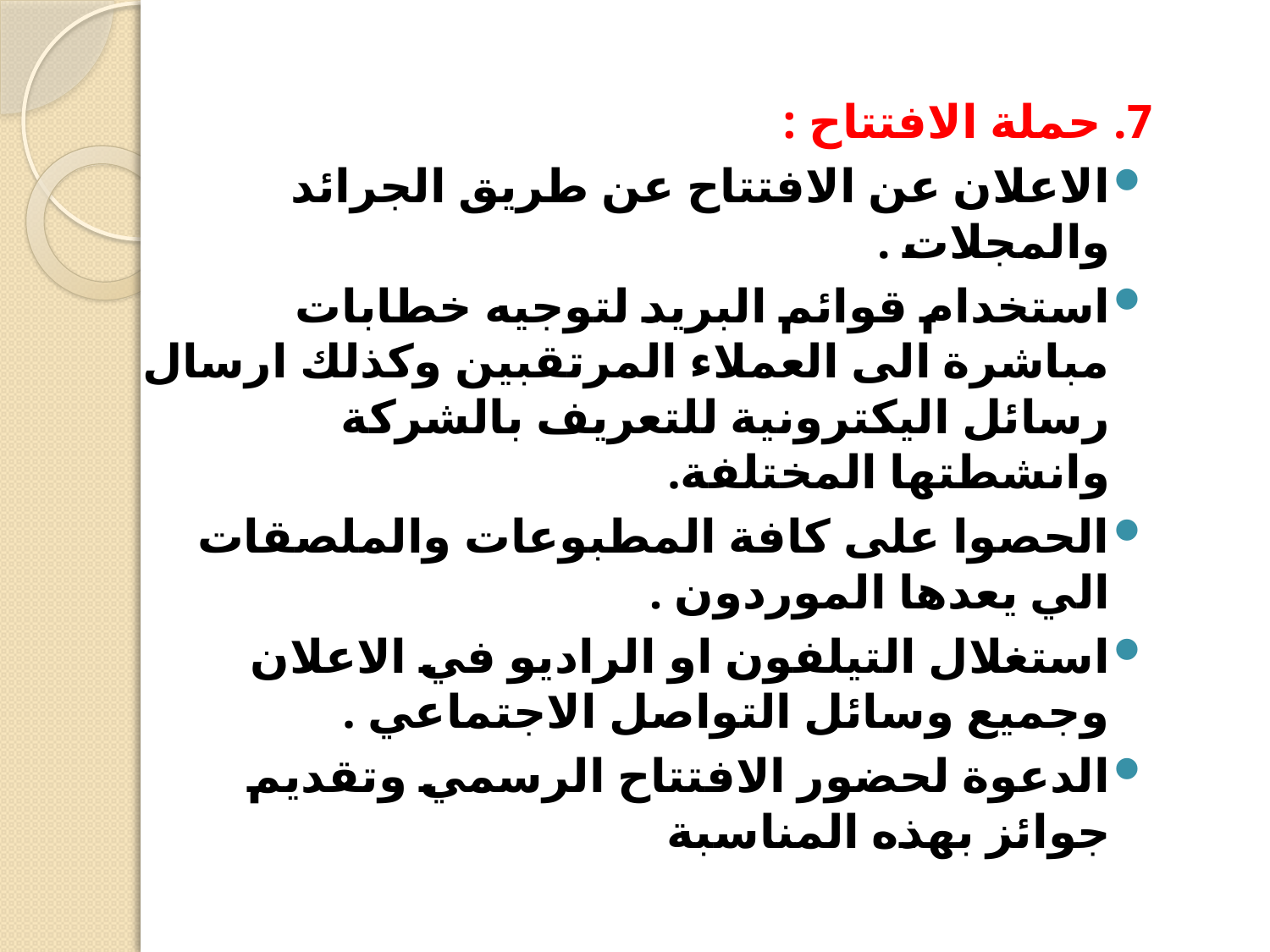

7. حملة الافتتاح :
الاعلان عن الافتتاح عن طريق الجرائد والمجلات .
استخدام قوائم البريد لتوجيه خطابات مباشرة الى العملاء المرتقبين وكذلك ارسال رسائل اليكترونية للتعريف بالشركة وانشطتها المختلفة.
الحصوا على كافة المطبوعات والملصقات الي يعدها الموردون .
استغلال التيلفون او الراديو في الاعلان وجميع وسائل التواصل الاجتماعي .
الدعوة لحضور الافتتاح الرسمي وتقديم جوائز بهذه المناسبة